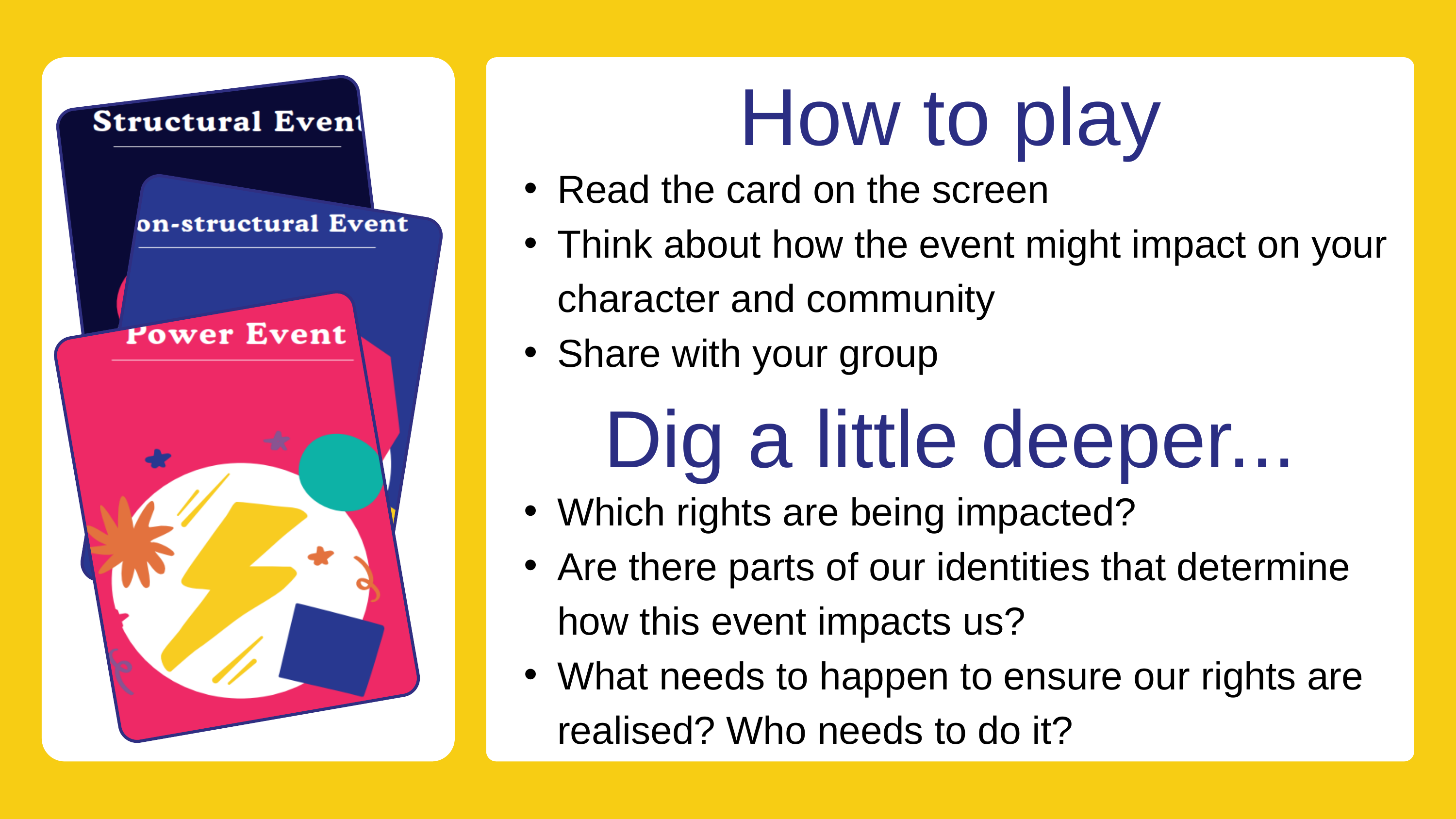

How to play
Read the card on the screen
Think about how the event might impact on your character and community
Share with your group
Dig a little deeper...
Which rights are being impacted?
Are there parts of our identities that determine how this event impacts us?
What needs to happen to ensure our rights are realised? Who needs to do it?